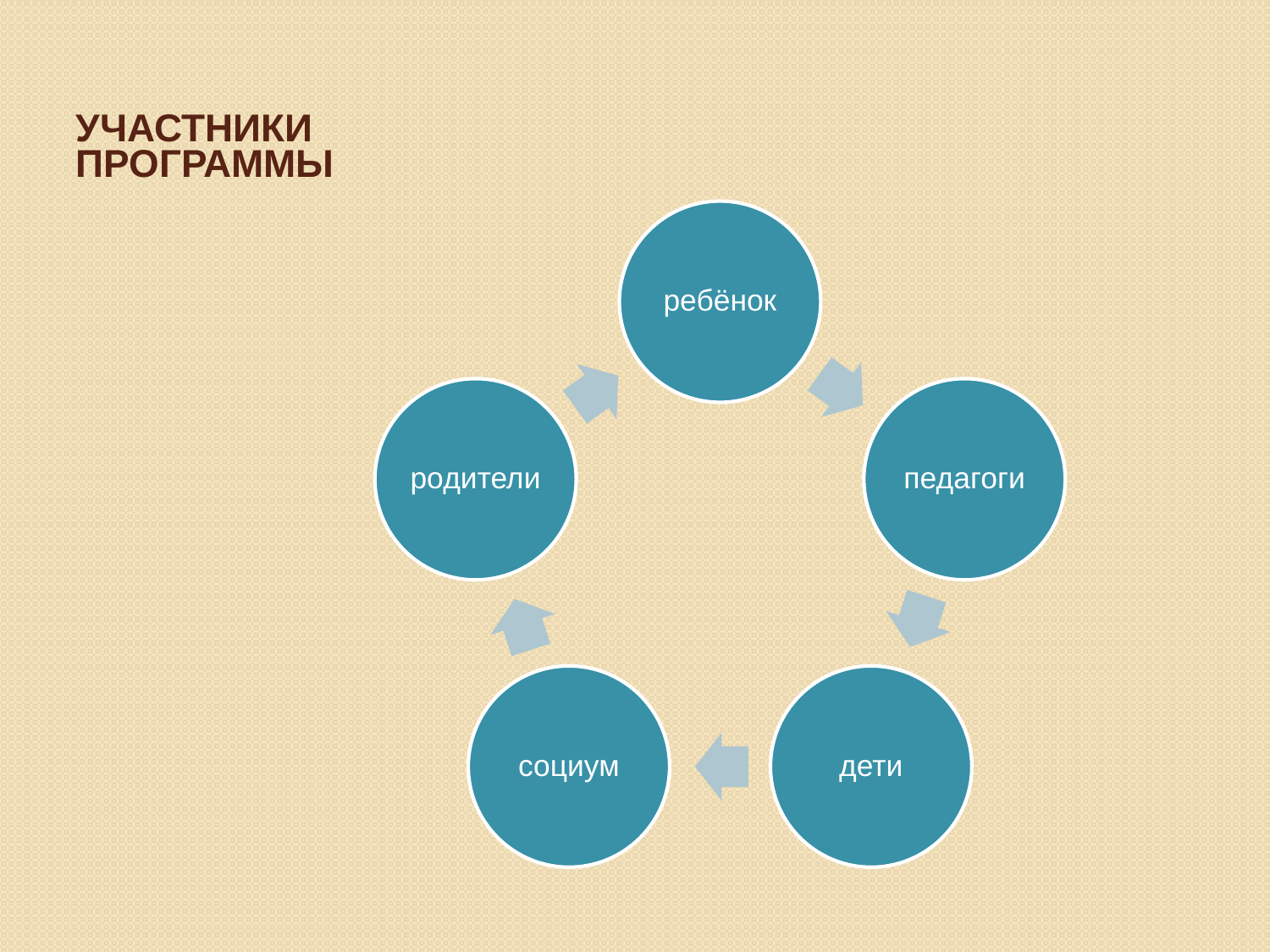

Участники программы
ребёнок

педагоги

дети

социум

родители